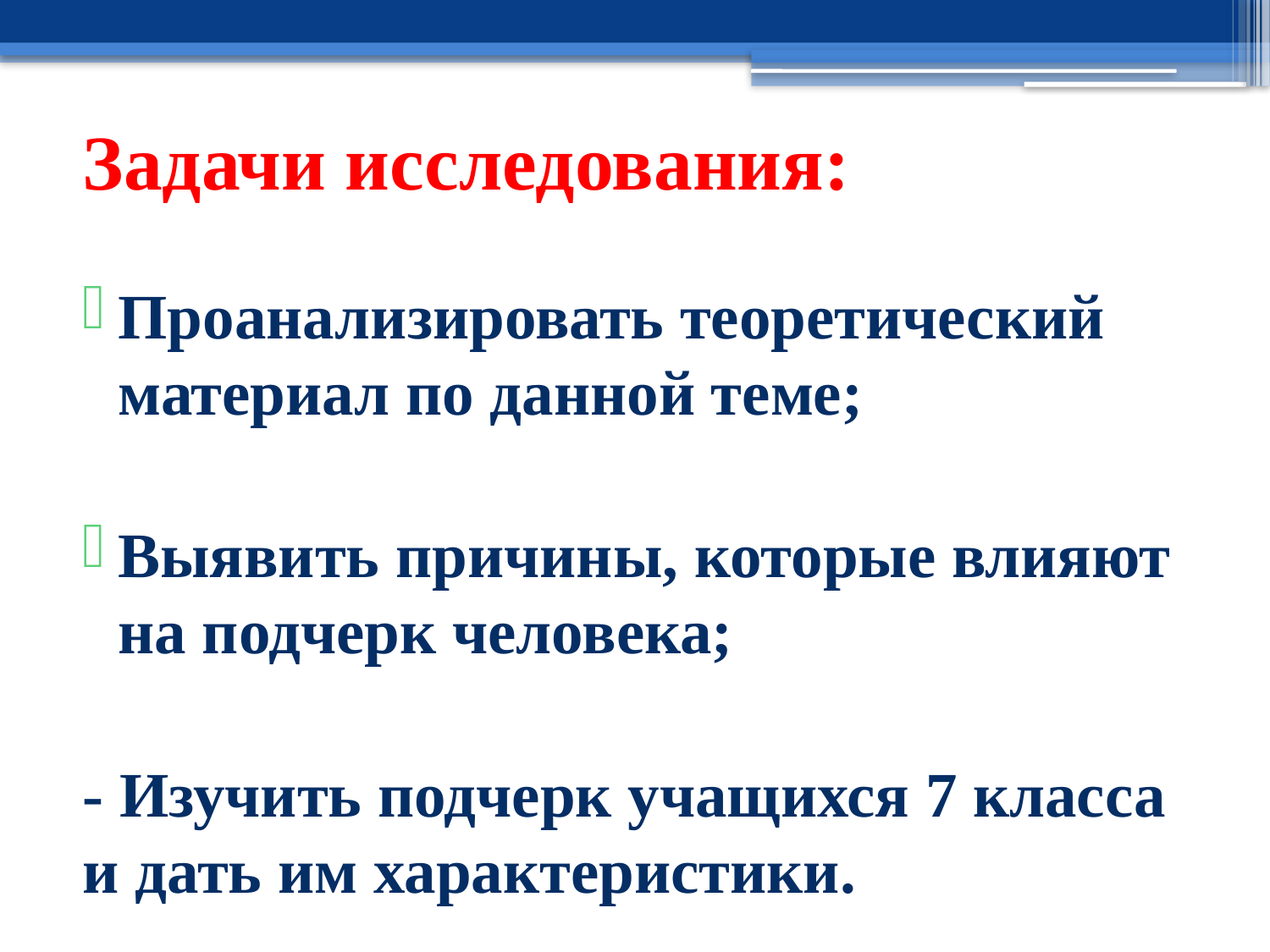

Задачи исследования:

Проанализировать теоретический материал по данной теме;

Выявить причины, которые влияют на подчерк человека;

- Изучить подчерк учащихся 7 класса и дать им характеристики.